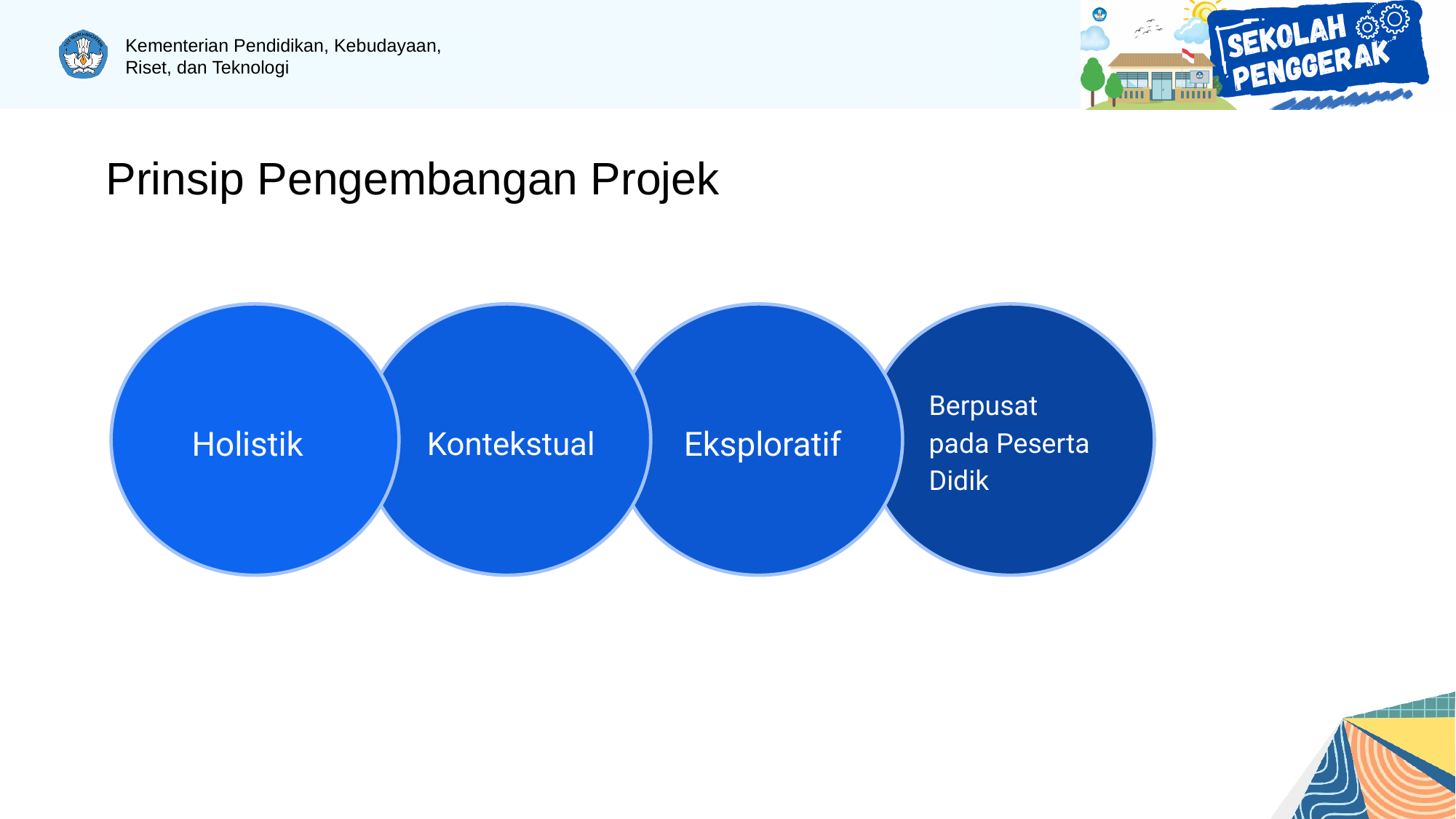

# Prinsip Pengembangan Projek

Eksploratif

Berpusat pada Peserta Didik

Holistik

Kontekstual